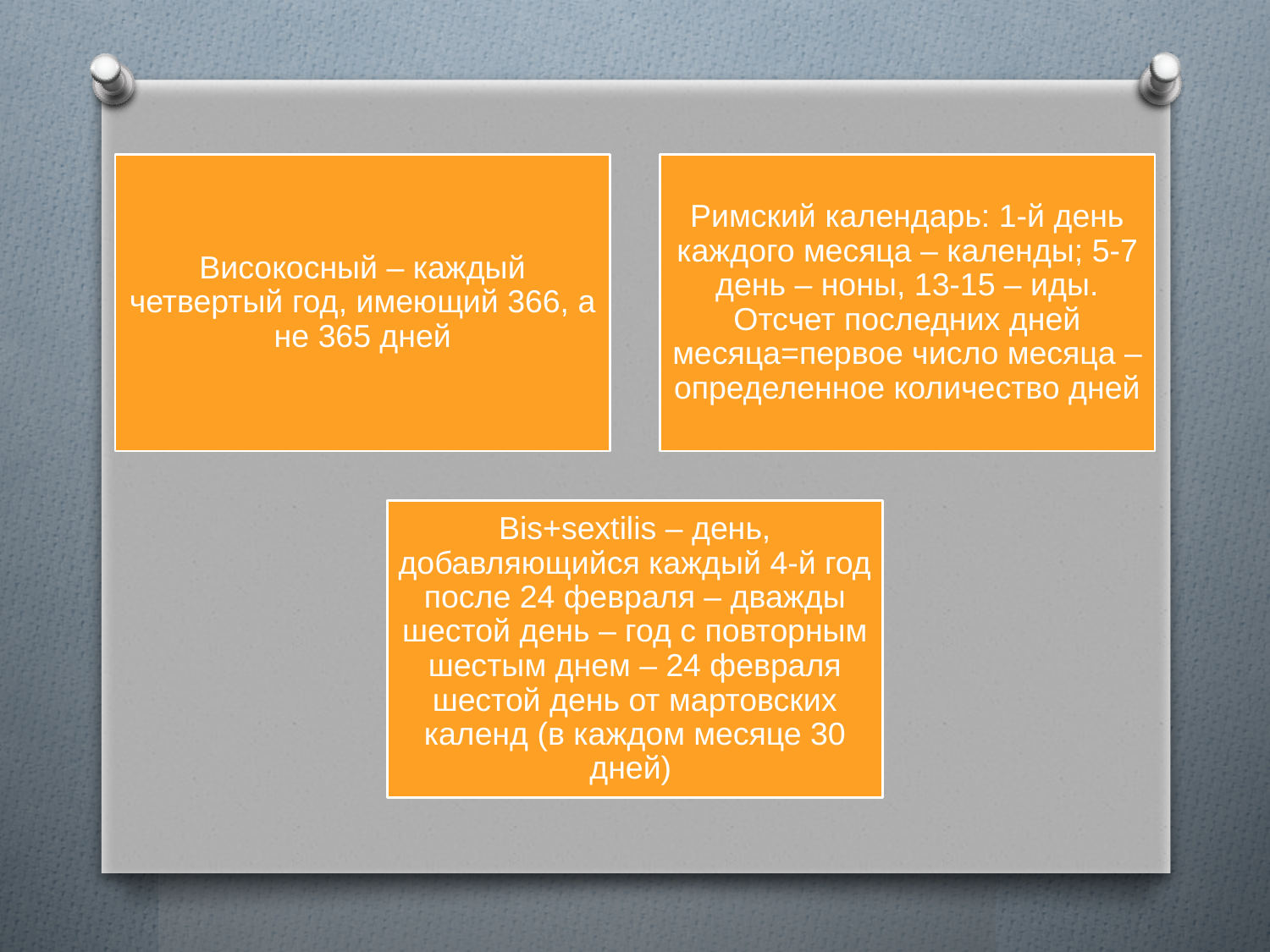

Високосный – каждый четвертый год, имеющий 366, а не 365 дней
Римский календарь: 1-й день каждого месяца – календы; 5-7 день – ноны, 13-15 – иды. Отсчет последних дней месяца=первое число месяца – определенное количество дней
Bis+sextilis – день, добавляющийся каждый 4-й год после 24 февраля – дважды шестой день – год с повторным шестым днем – 24 февраля шестой день от мартовских календ (в каждом месяце 30 дней)